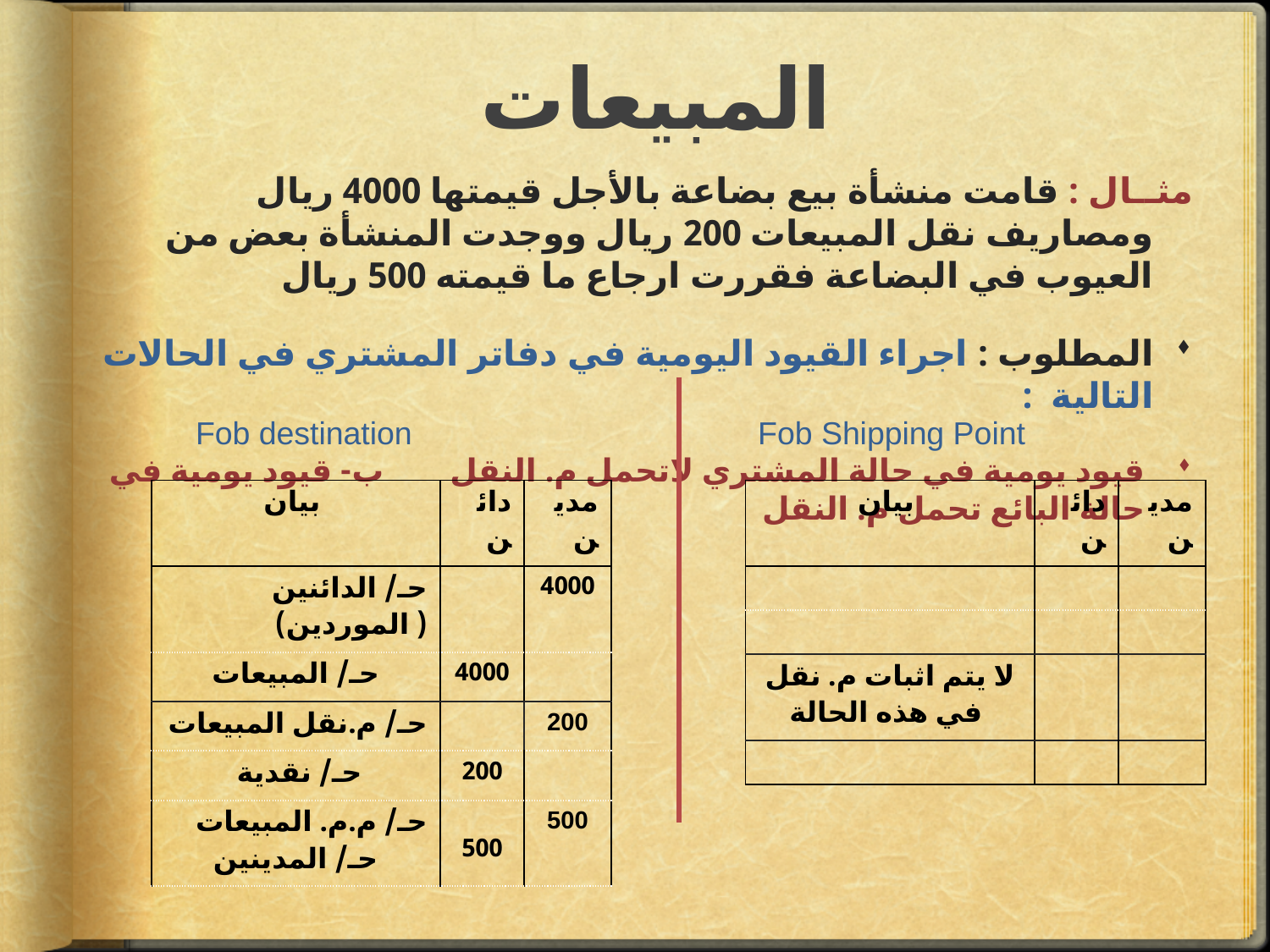

# المبيعات
مثــال : قامت منشأة بيع بضاعة بالأجل قيمتها 4000 ريال ومصاريف نقل المبيعات 200 ريال ووجدت المنشأة بعض من العيوب في البضاعة فقررت ارجاع ما قيمته 500 ريال
المطلوب : اجراء القيود اليومية في دفاتر المشتري في الحالات التالية  :
قيود يومية في حالة المشتري لاتحمل م. النقل 	       ب- قيود يومية في حالة البائع تحمل م. النقل
Fob destination
Fob Shipping Point
| بيان | دائن | مدين |
| --- | --- | --- |
| حـ/ الدائنين ( الموردين) |  | 4000 |
| حـ/ المبيعات | 4000 |  |
| حـ/ م.نقل المبيعات |  | 200 |
| حـ/ نقدية | 200 |  |
| حـ/ م.م. المبيعات حـ/ المدينين | 500 | 500 |
| بيان | دائن | مدين |
| --- | --- | --- |
|  |  |  |
|  |  |  |
| لا يتم اثبات م. نقل في هذه الحالة |  |  |
|  |  |  |